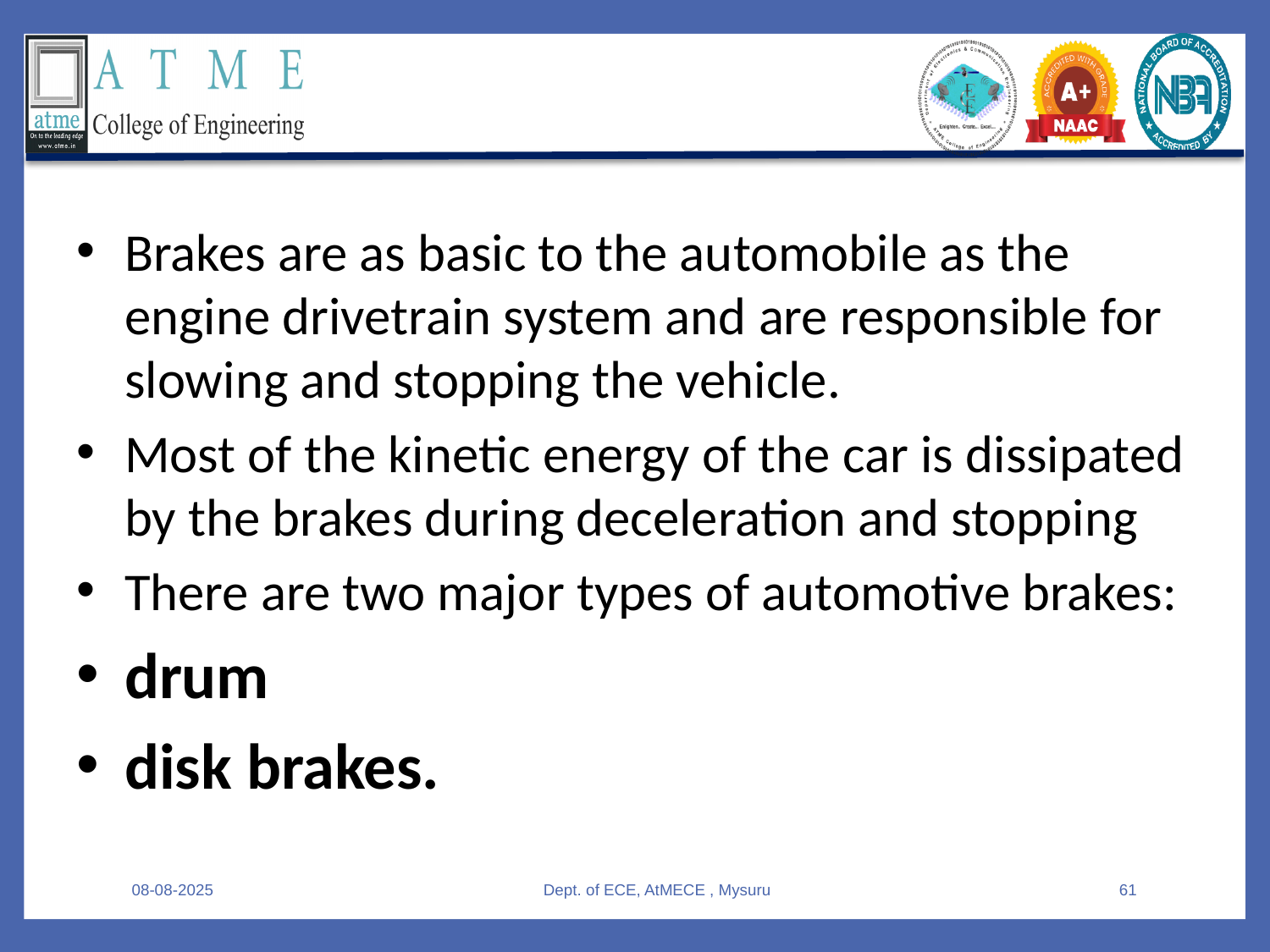

Brakes are as basic to the automobile as the engine drivetrain system and are responsible for slowing and stopping the vehicle.
Most of the kinetic energy of the car is dissipated by the brakes during deceleration and stopping
There are two major types of automotive brakes:
drum
disk brakes.
08-08-2025
Dept. of ECE, AtMECE , Mysuru
61